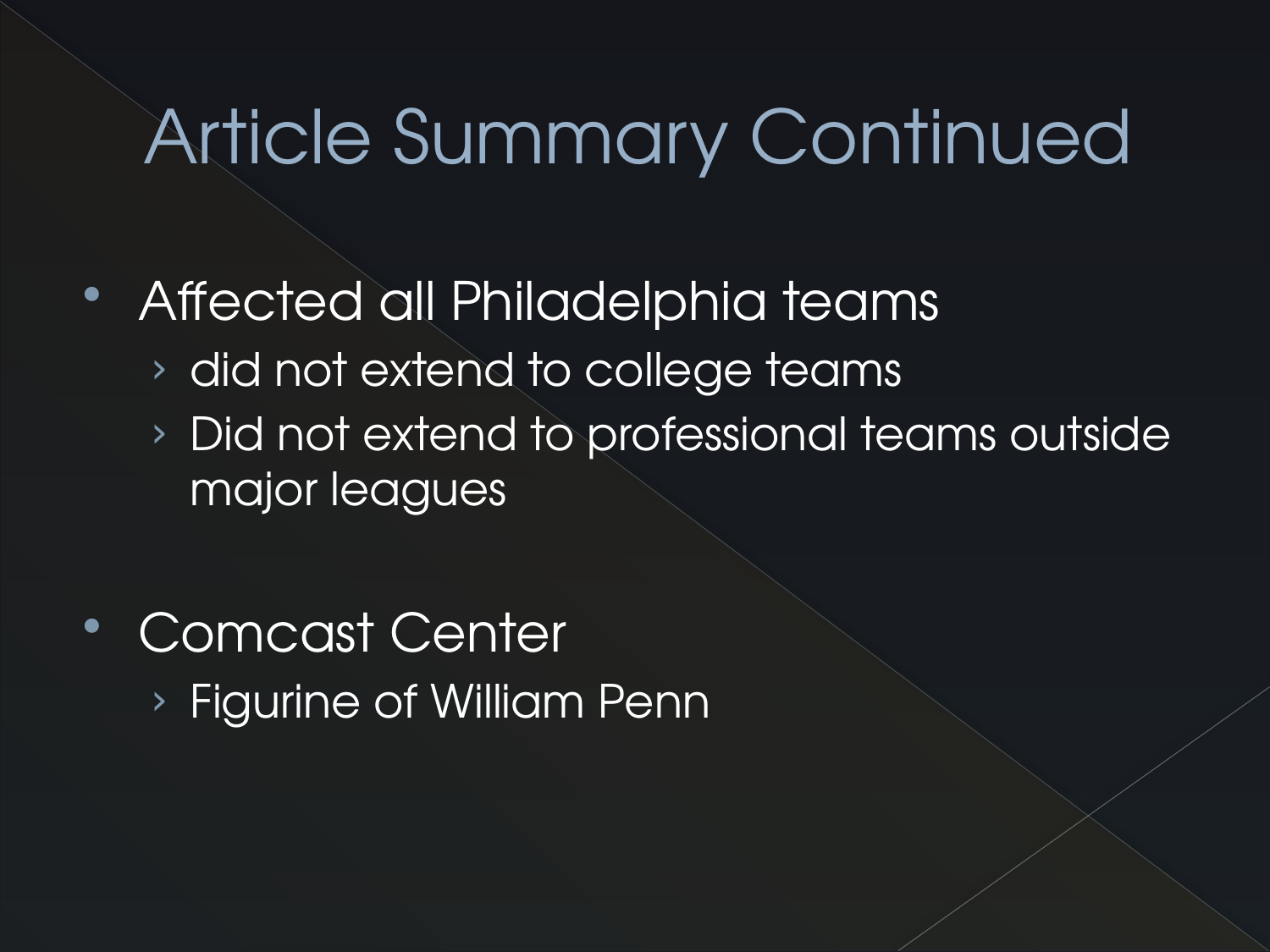

# Article Summary Continued
Affected all Philadelphia teams
did not extend to college teams
Did not extend to professional teams outside major leagues

Comcast Center
Figurine of William Penn